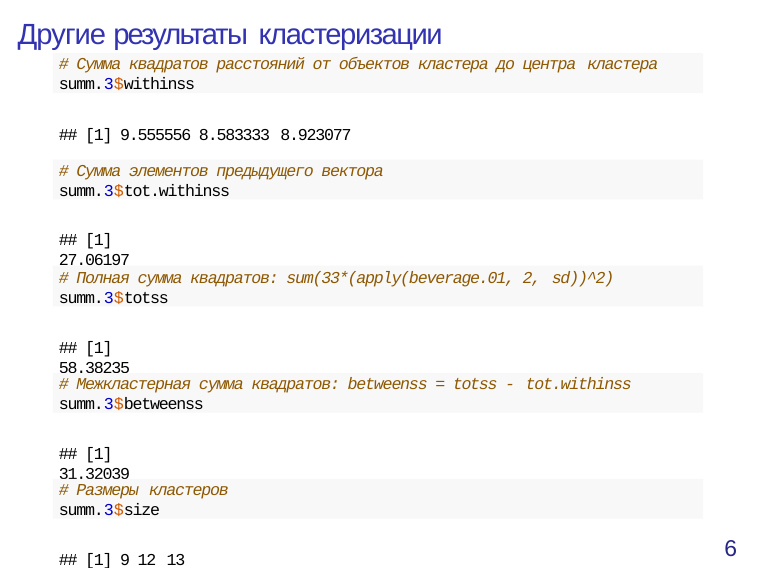

# Другие результаты кластеризации
# Сумма квадратов расстояний от объектов кластера до центра кластера
summ.3$withinss
## [1] 9.555556 8.583333 8.923077
# Сумма элементов предыдущего вектора
summ.3$tot.withinss
## [1] 27.06197
# Полная сумма квадратов: sum(33*(apply(beverage.01, 2, sd))^2)
summ.3$totss
## [1] 58.38235
# Межкластерная сумма квадратов: betweenss = totss - tot.withinss
summ.3$betweenss
## [1] 31.32039
# Размеры кластеров
summ.3$size
6
## [1] 9 12 13